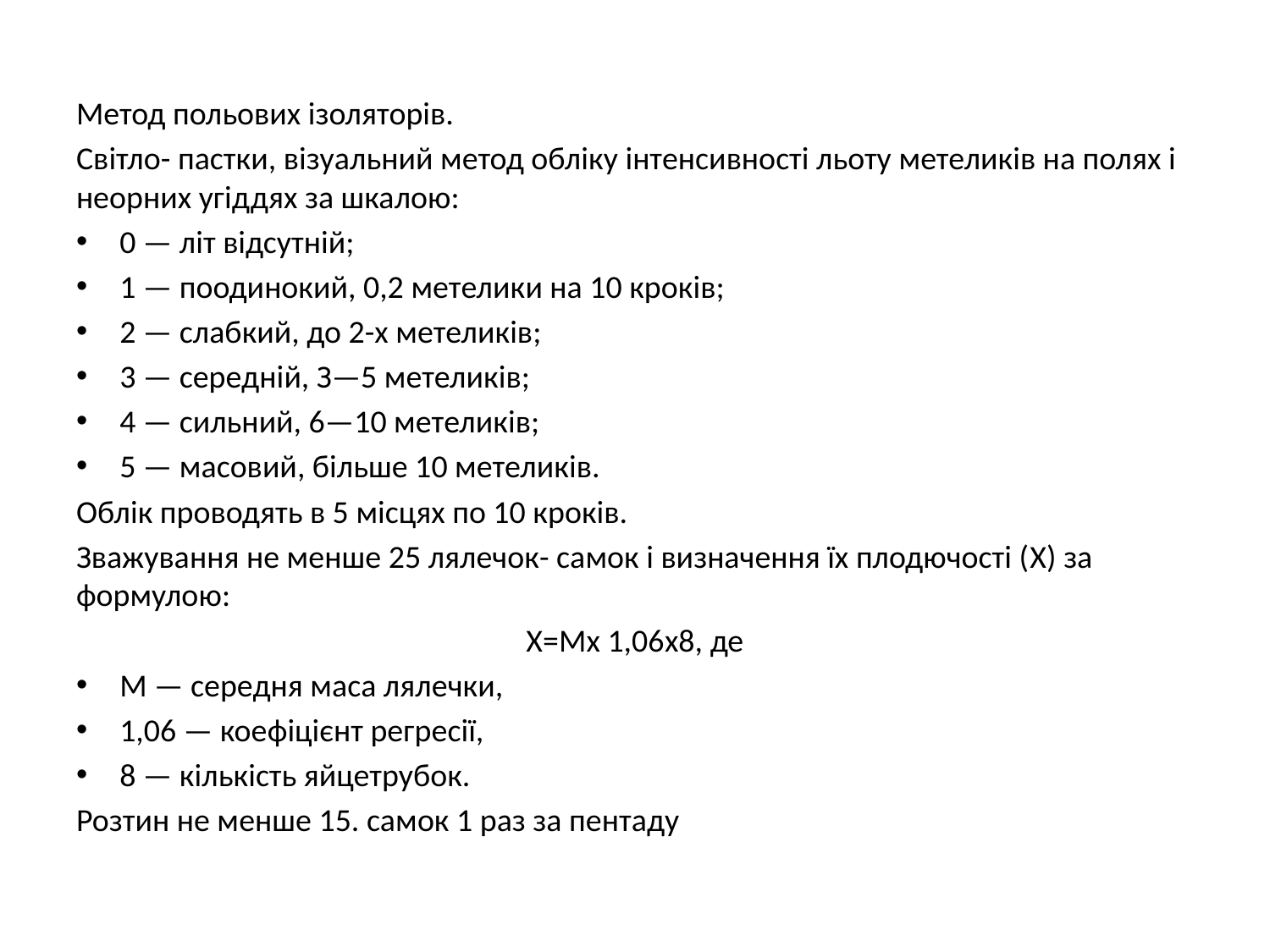

Метод польових ізоляторів.
Світло- пастки, візуальний метод обліку інтенсивності льоту метеликів на полях і неорних угіддях за шкалою:
0 — літ відсутній;
1 — поодинокий, 0,2 метелики на 10 кроків;
2 — слабкий, до 2-х метеликів;
3 — середній, З—5 метеликів;
4 — сильний, 6—10 метеликів;
5 — масовий, більше 10 метеликів.
Облік проводять в 5 місцях по 10 кроків.
Зважування не менше 25 лялечок- самок і визначення їх плодючості (X) за формулою:
Х=Мх 1,06x8, де
М — середня маса лялечки,
1,06 — коефіцієнт регресії,
8 — кількість яйцетрубок.
Розтин не менше 15. самок 1 раз за пентаду